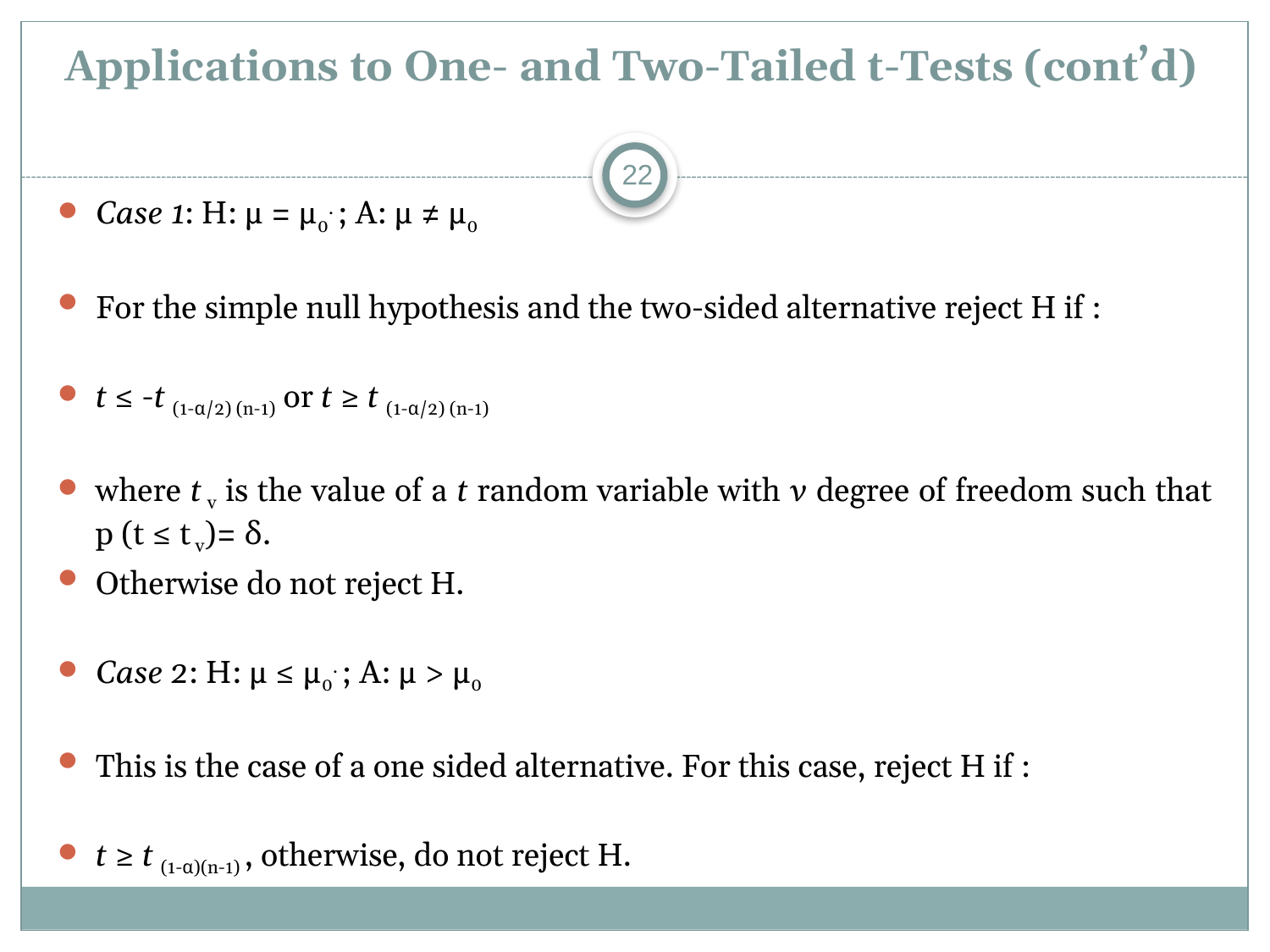

# Applications to One- and Two-Tailed t-Tests (cont’d)
22
Case 1: H: µ = µ0. ; A: µ ≠ µ0

For the simple null hypothesis and the two-sided alternative reject H if :

t ≤ -t (1-α/2) (n-1) or t ≥ t (1-α/2) (n-1)

where t v is the value of a t random variable with v degree of freedom such that p (t ≤ t v)= δ.
Otherwise do not reject H.

Case 2: H: µ ≤ µ0. ; A: µ > µ0

This is the case of a one sided alternative. For this case, reject H if :

t ≥ t (1-α)(n-1) , otherwise, do not reject H.